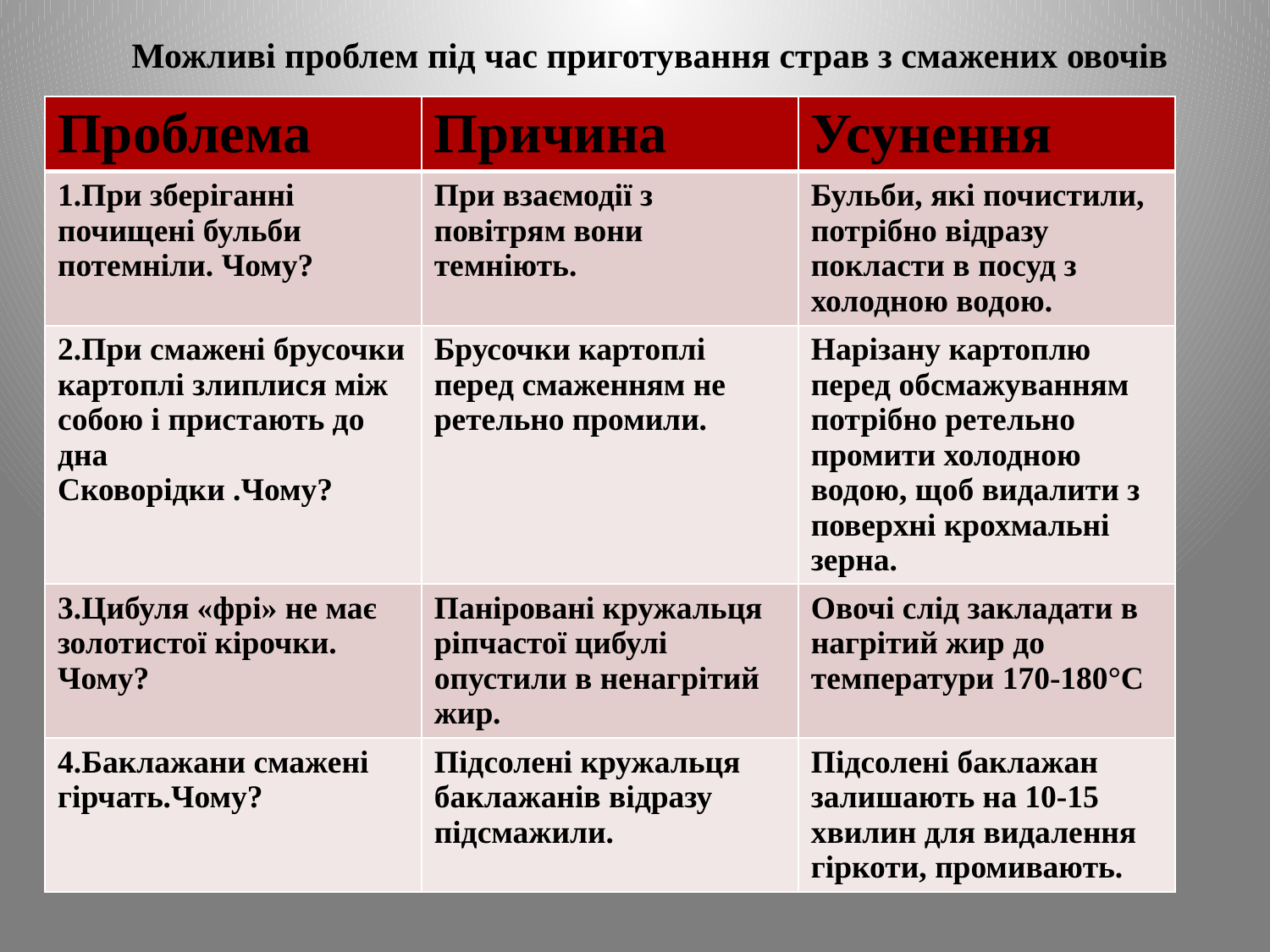

Можливі проблем під час приготування страв з смажених овочів
| Проблема | Причина | Усунення |
| --- | --- | --- |
| 1.При зберіганні почищені бульби потемніли. Чому? | При взаємодії з повітрям вони темніють. | Бульби, які почистили, потрібно відразу покласти в посуд з холодною водою. |
| 2.При смажені брусочки картоплі злиплися між собою і пристають до дна Сковорідки .Чому? | Брусочки картоплі перед смаженням не ретельно промили. | Нарізану картоплю перед обсмажуванням потрібно ретельно промити холодною водою, щоб видалити з поверхні крохмальні зерна. |
| 3.Цибуля «фрі» не має золотистої кірочки. Чому? | Паніровані кружальця ріпчастої цибулі опустили в ненагрітий жир. | Овочі слід закладати в нагрітий жир до температури 170-180°C |
| 4.Баклажани смажені гірчать.Чому? | Підсолені кружальця баклажанів відразу підсмажили. | Підсолені баклажан залишають на 10-15 хвилин для видалення гіркоти, промивають. |